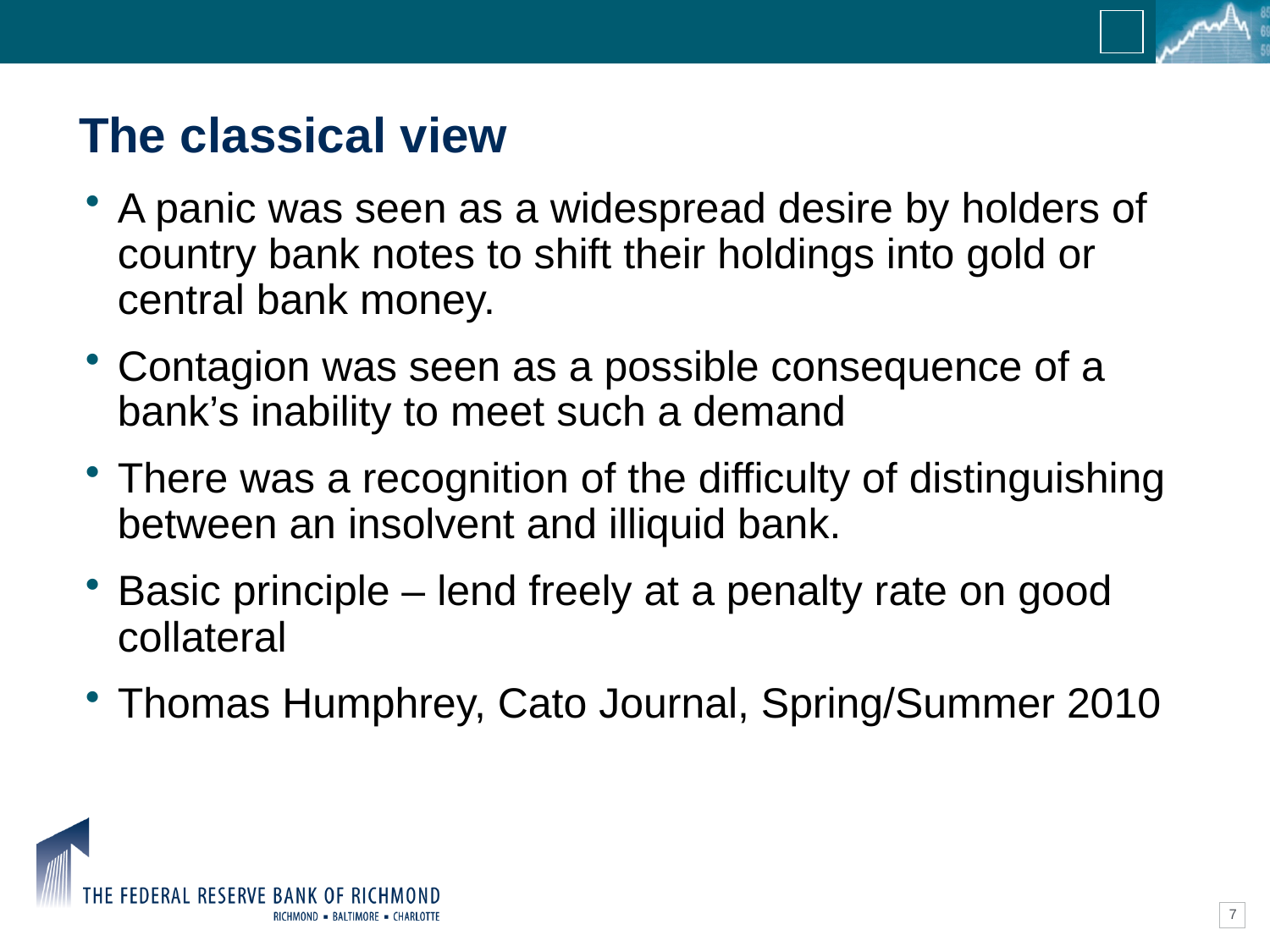

# The classical view
A panic was seen as a widespread desire by holders of country bank notes to shift their holdings into gold or central bank money.
Contagion was seen as a possible consequence of a bank’s inability to meet such a demand
There was a recognition of the difficulty of distinguishing between an insolvent and illiquid bank.
Basic principle – lend freely at a penalty rate on good collateral
Thomas Humphrey, Cato Journal, Spring/Summer 2010
7